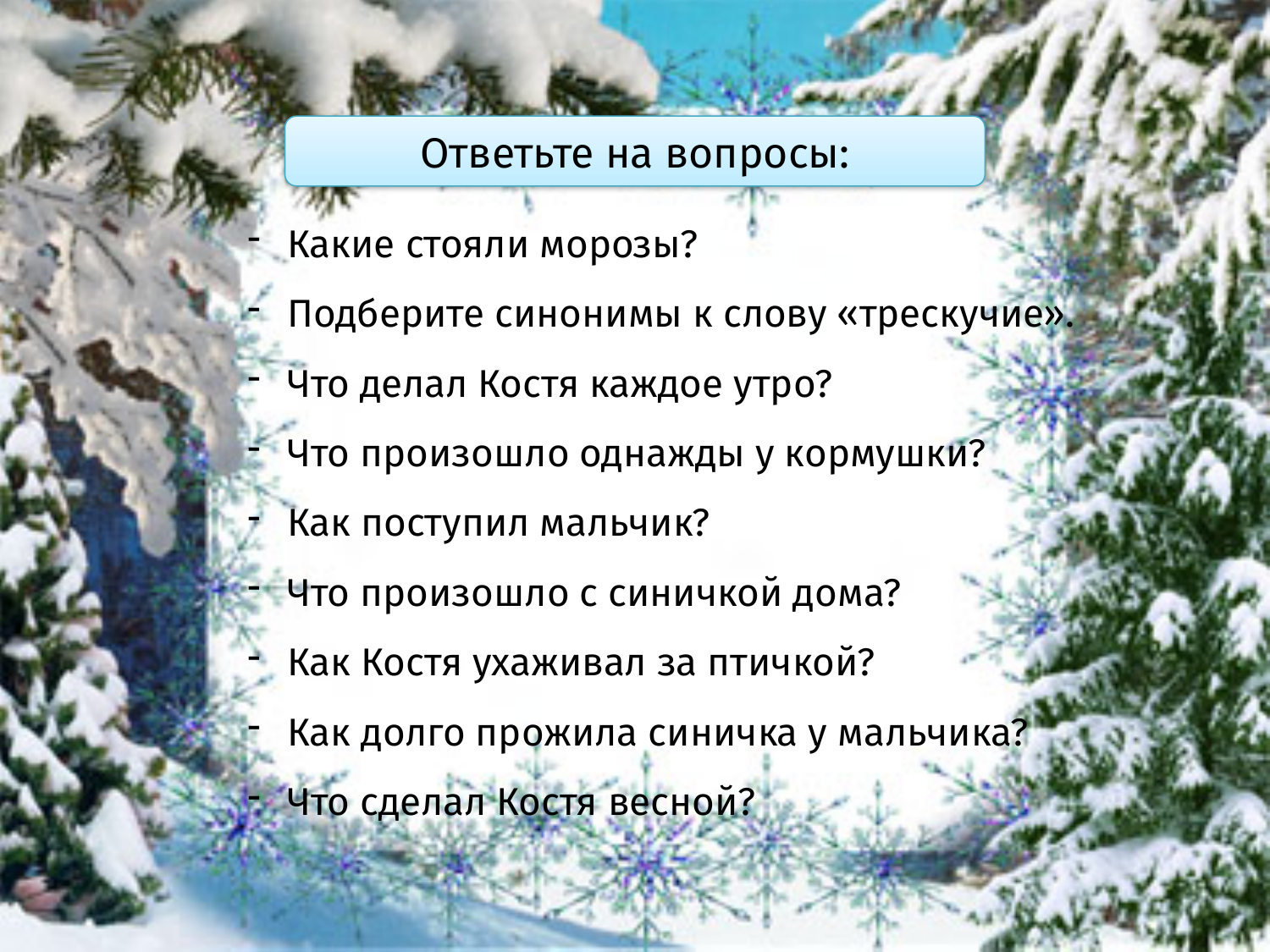

Ответьте на вопросы:
Какие стояли морозы?
Подберите синонимы к слову «трескучие».
Что делал Костя каждое утро?
Что произошло однажды у кормушки?
Как поступил мальчик?
Что произошло с синичкой дома?
Как Костя ухаживал за птичкой?
Как долго прожила синичка у мальчика?
Что сделал Костя весной?